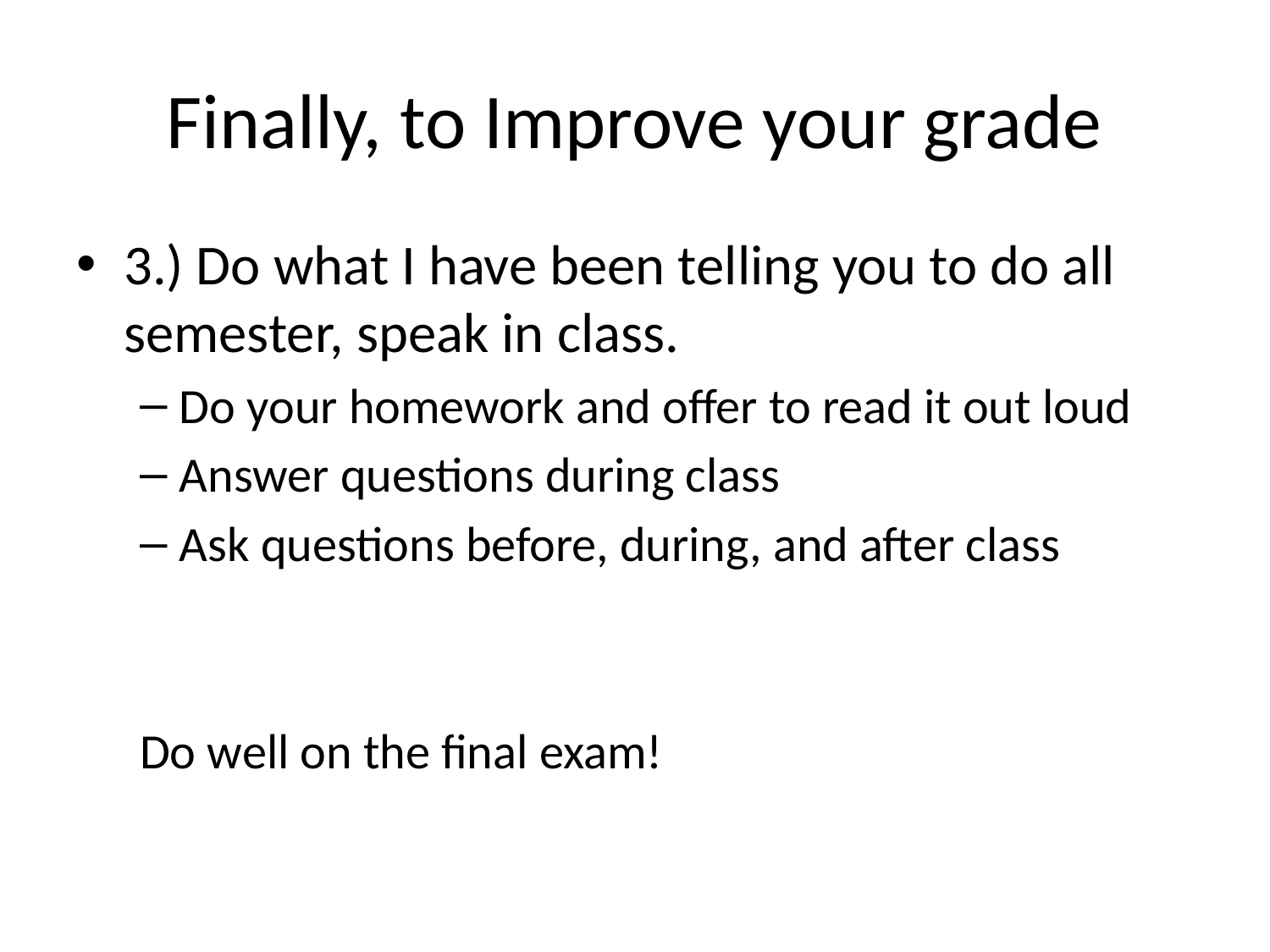

# Finally, to Improve your grade
3.) Do what I have been telling you to do all semester, speak in class.
Do your homework and offer to read it out loud
Answer questions during class
Ask questions before, during, and after class

Do well on the final exam!